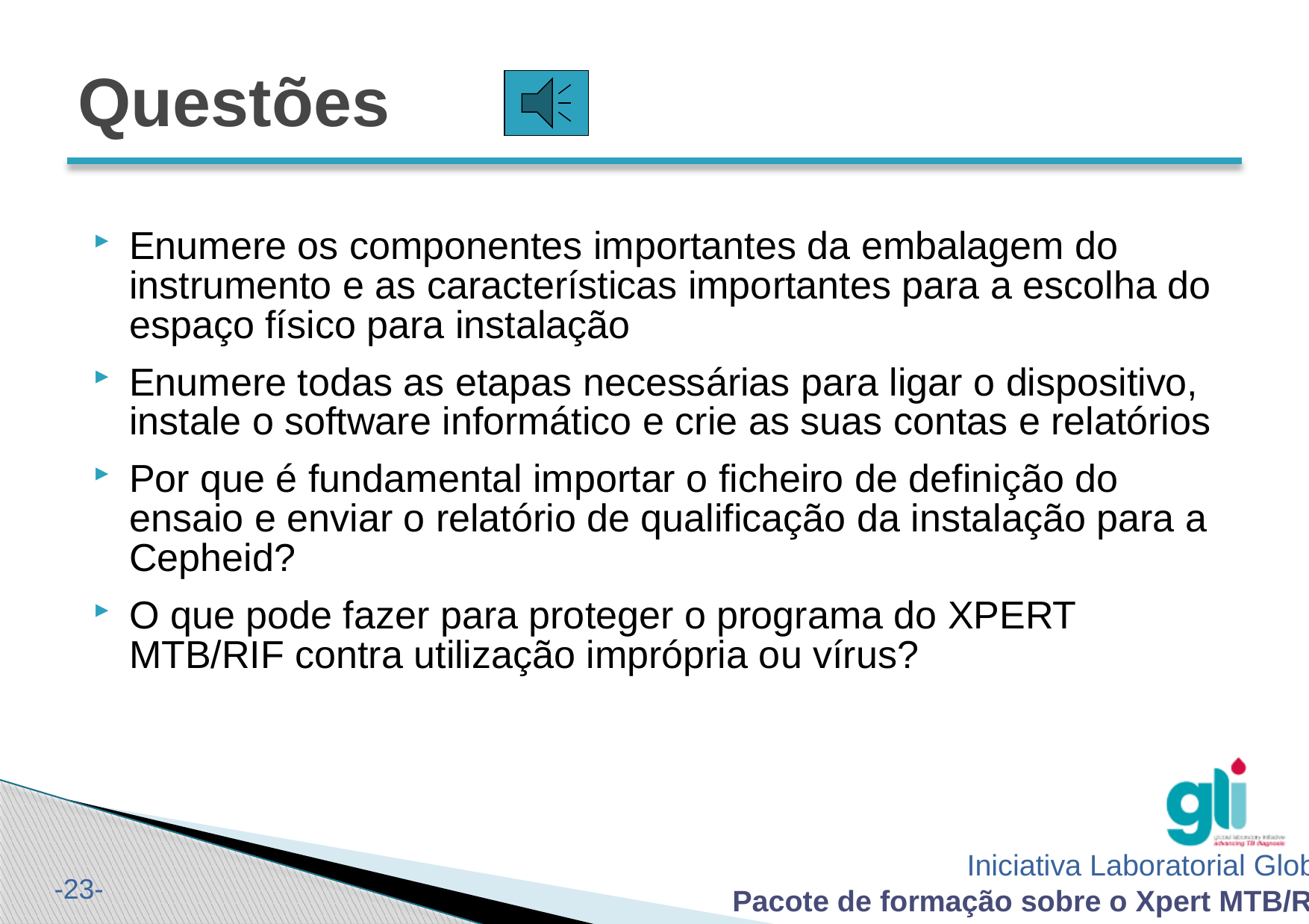

# Questões

Enumere os componentes importantes da embalagem do instrumento e as características importantes para a escolha do espaço físico para instalação
Enumere todas as etapas necessárias para ligar o dispositivo, instale o software informático e crie as suas contas e relatórios
Por que é fundamental importar o ficheiro de definição do ensaio e enviar o relatório de qualificação da instalação para a Cepheid?
O que pode fazer para proteger o programa do XPERT MTB/RIF contra utilização imprópria ou vírus?